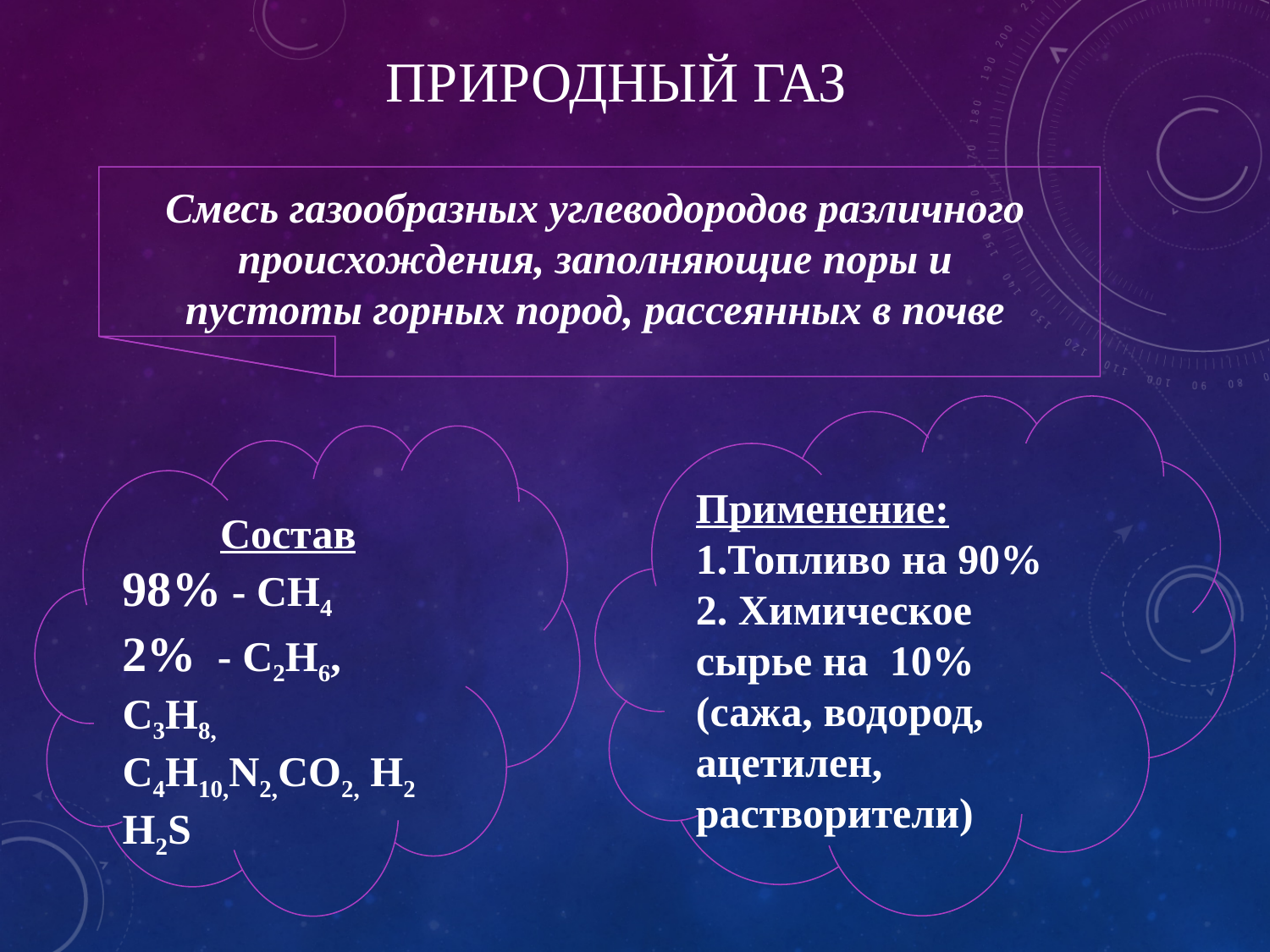

# Природный газ
Смесь газообразных углеводородов различного происхождения, заполняющие поры и пустоты горных пород, рассеянных в почве
Применение:
1.Топливо на 90%
2. Химическое сырье на  10%
(сажа, водород, ацетилен, растворители)

Состав
98% - СН4
2%  - С2Н6,  С3Н8,
С4Н10,N2,CO2, Н2 Н2S